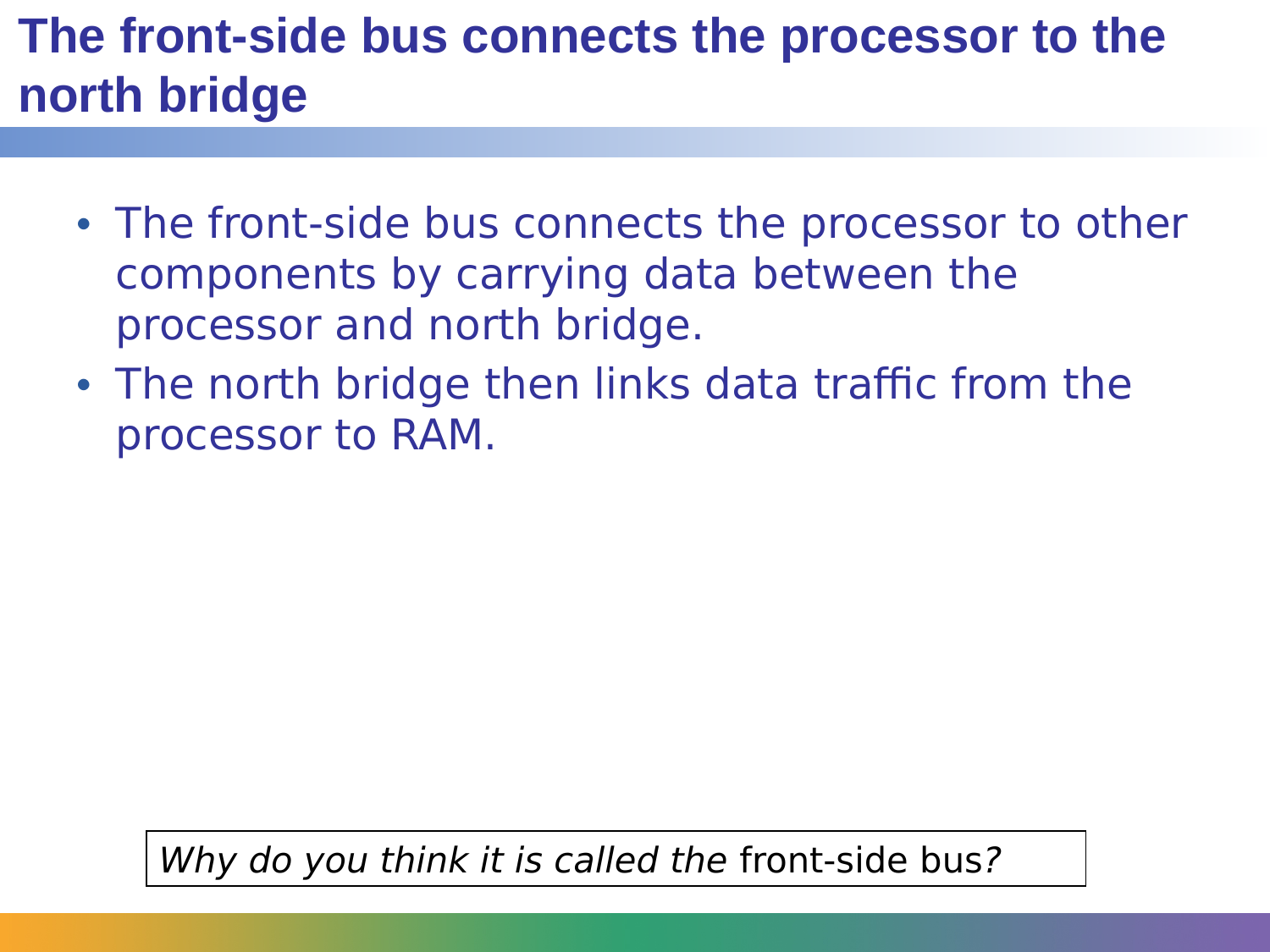

# The front-side bus connects the processor to the north bridge
The front-side bus connects the processor to other components by carrying data between the processor and north bridge.
The north bridge then links data traffic from the processor to RAM.
Why do you think it is called the front-side bus?